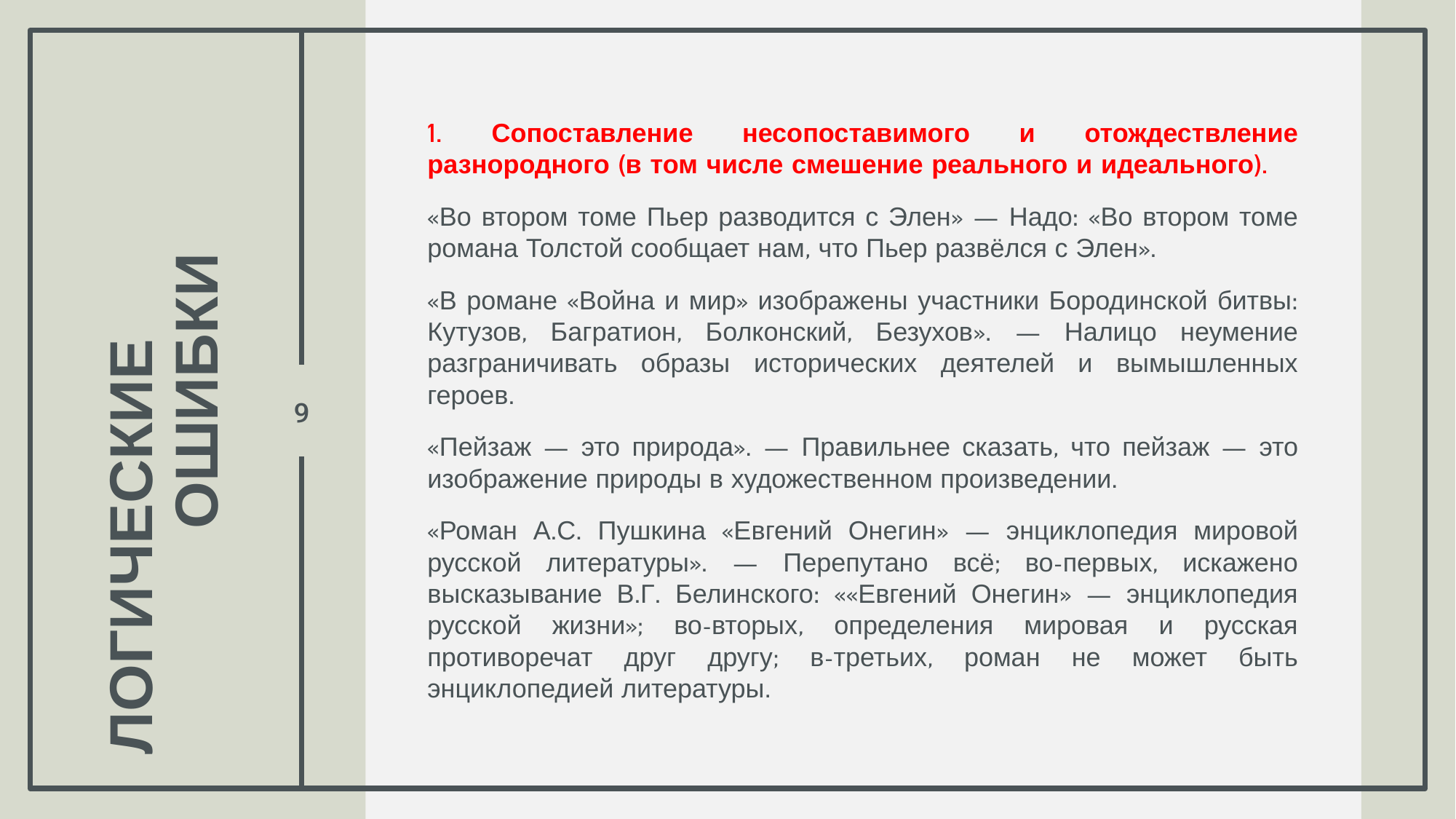

1. Сопоставление несопоставимого и отождествление разнородного (в том числе смешение реального и идеального).
«Во втором томе Пьер разводится с Элен» — Надо: «Во втором томе романа Толстой сообщает нам, что Пьер развёлся с Элен».
«В романе «Война и мир» изображены участники Бородинской битвы: Кутузов, Багратион, Болконский, Безухов». — Налицо неумение разграничивать образы исторических деятелей и вымышленных героев.
«Пейзаж — это природа». — Правильнее сказать, что пейзаж — это изображение природы в художественном произведении.
«Роман А.С. Пушкина «Евгений Онегин» — энциклопедия мировой русской литературы». — Перепутано всё; во-первых, искажено высказывание В.Г. Белинского: ««Евгений Онегин» — энциклопедия русской жизни»; во-вторых, определения мировая и русская противоречат друг другу; в-третьих, роман не может быть энциклопедией литературы.
# Логические                  ошибки
9